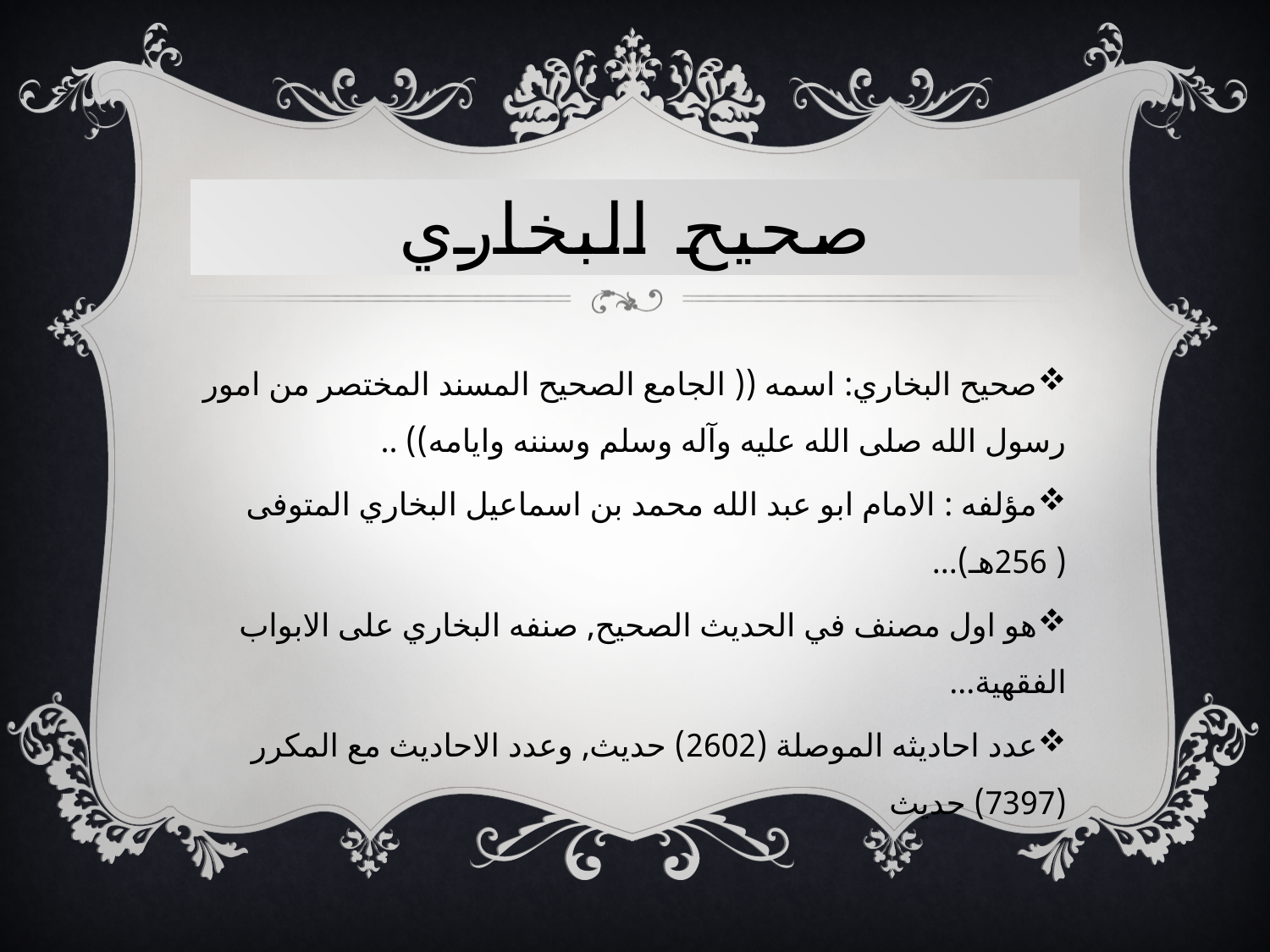

# صحيح البخاري
صحيح البخاري: اسمه (( الجامع الصحيح المسند المختصر من امور رسول الله صلى الله عليه وآله وسلم وسننه وايامه)) ..
مؤلفه : الامام ابو عبد الله محمد بن اسماعيل البخاري المتوفى ( 256هـ)...
هو اول مصنف في الحديث الصحيح, صنفه البخاري على الابواب الفقهية...
عدد احاديثه الموصلة (2602) حديث, وعدد الاحاديث مع المكرر (7397) حديث